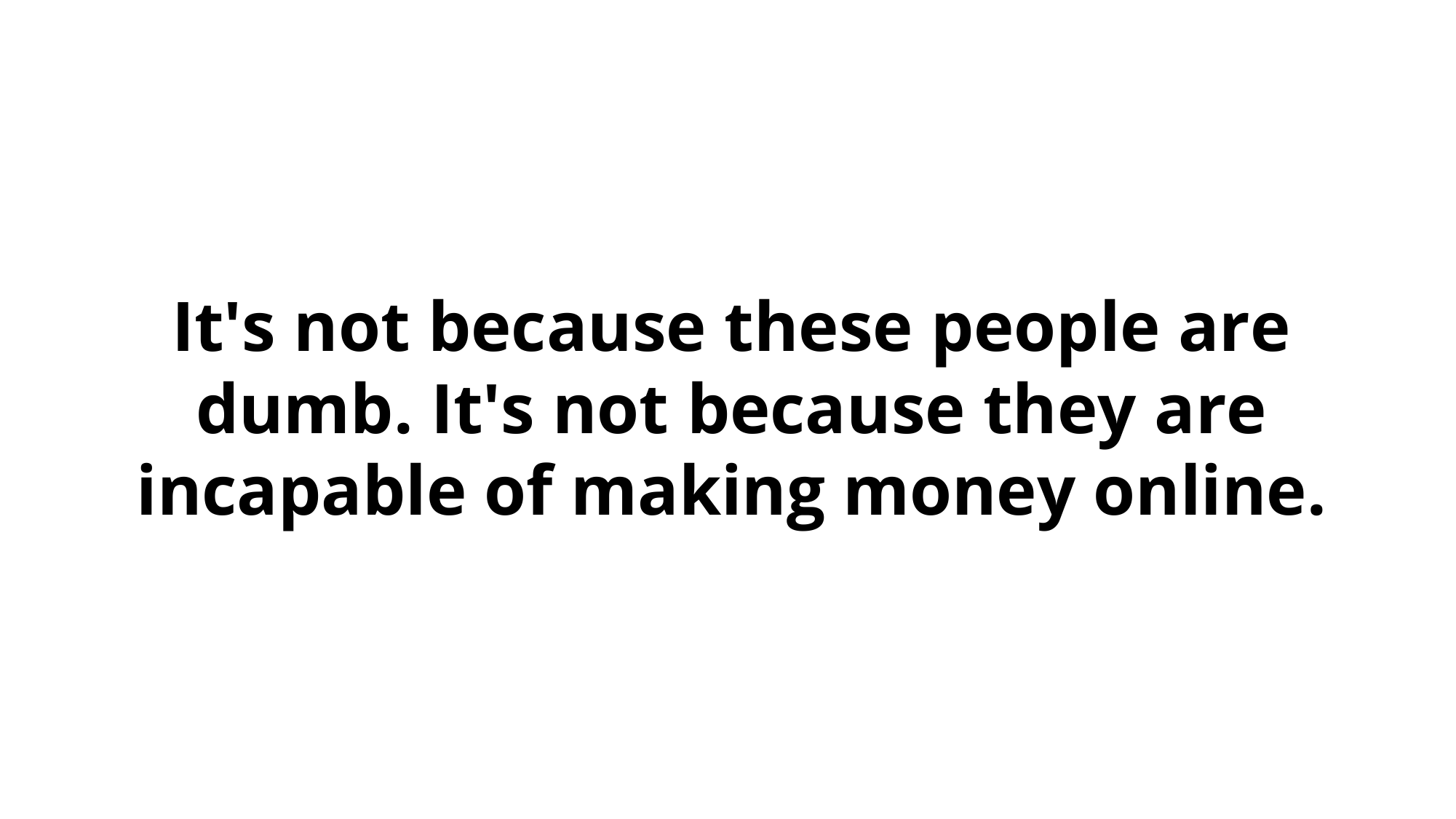

It's not because these people are dumb. It's not because they are incapable of making money online.